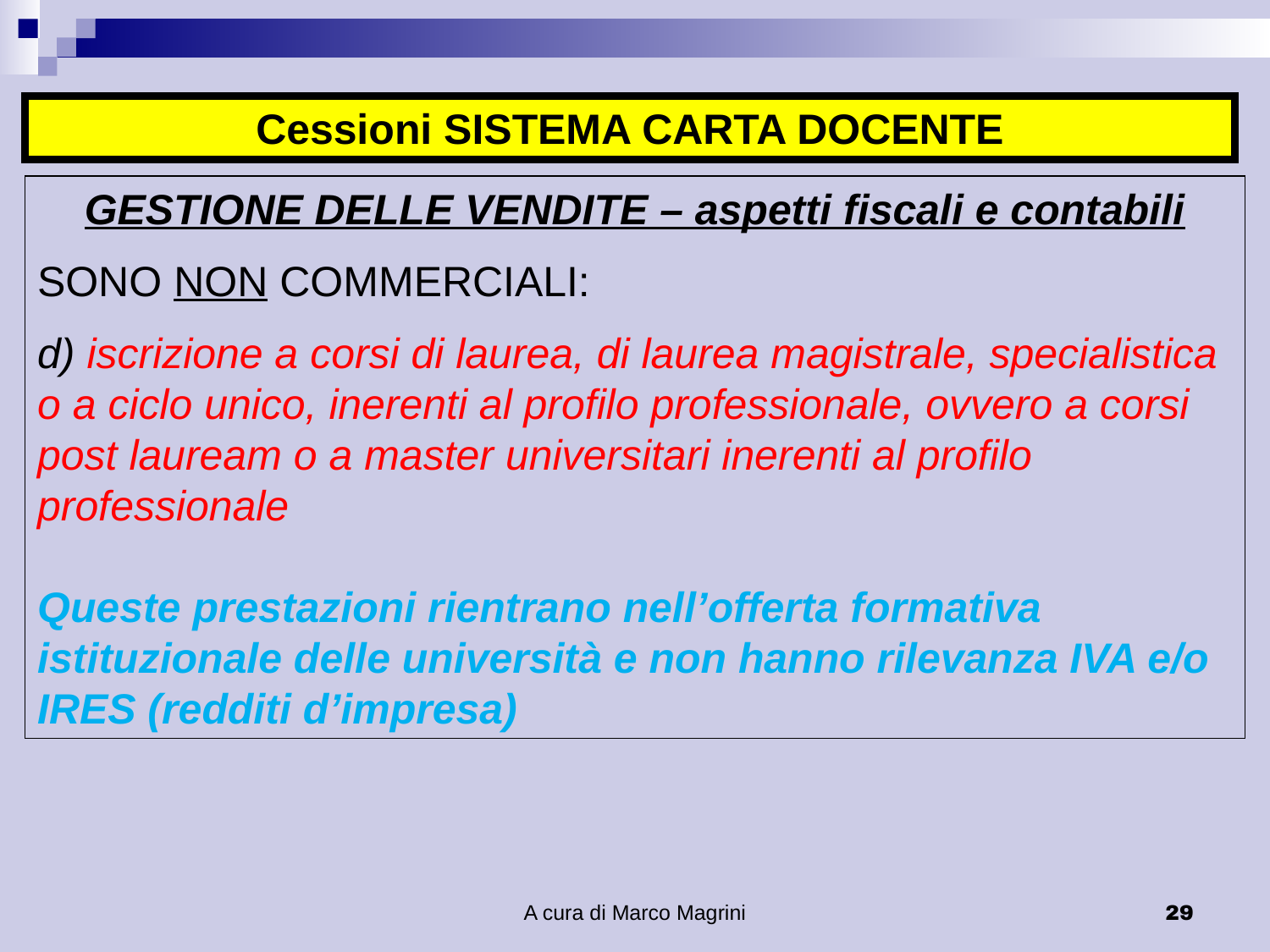

Cessioni SISTEMA CARTA DOCENTE
GESTIONE DELLE VENDITE – aspetti fiscali e contabili

SONO NON COMMERCIALI:

d) iscrizione a corsi di laurea, di laurea magistrale, specialistica o a ciclo unico, inerenti al profilo professionale, ovvero a corsi post lauream o a master universitari inerenti al profilo professionale

Queste prestazioni rientrano nell’offerta formativa istituzionale delle università e non hanno rilevanza IVA e/o IRES (redditi d’impresa)

A cura di Marco Magrini
29